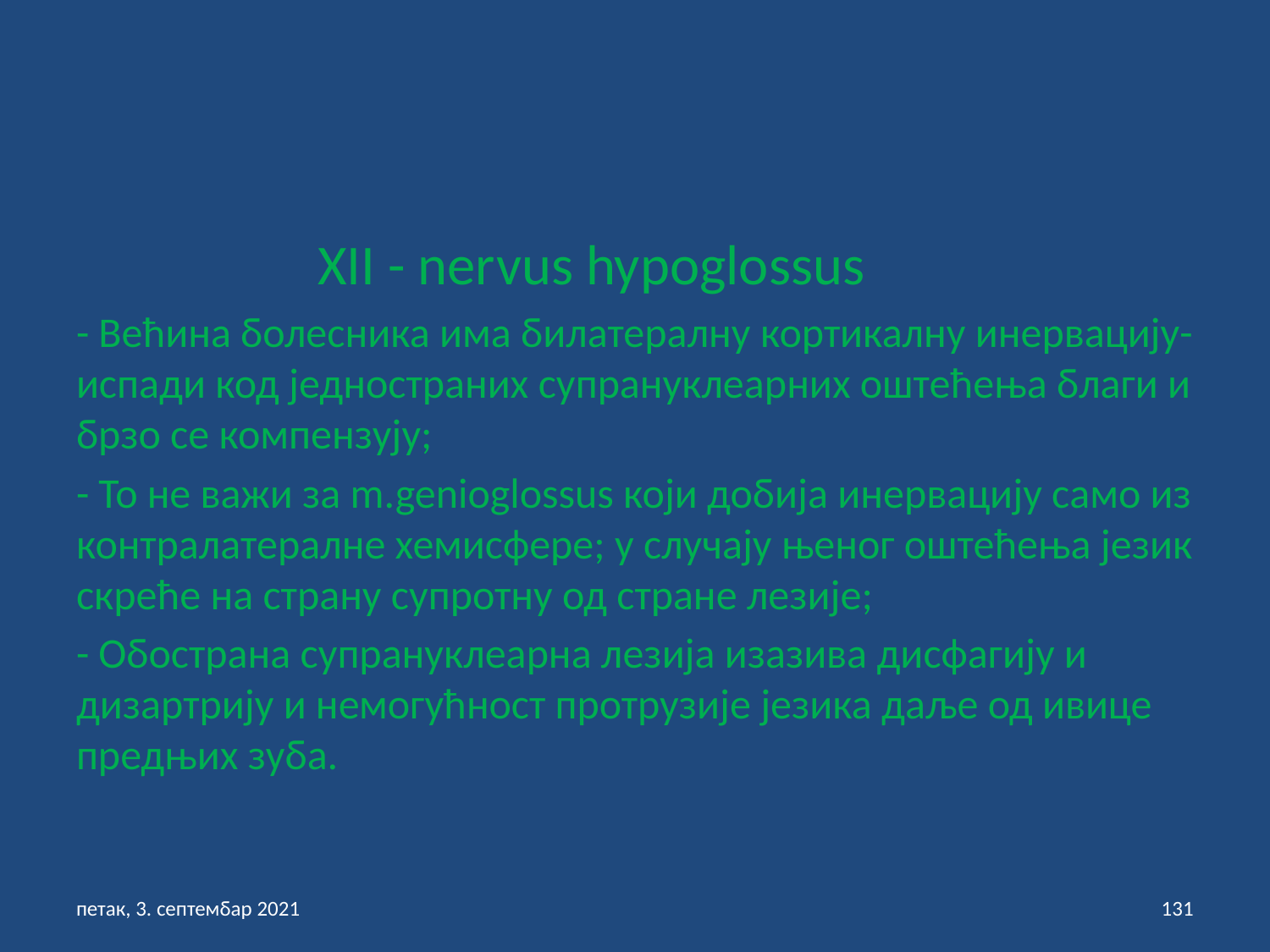

XII - nervus hypoglossus
- Већина болесника има билатералну кортикалну инервацију-испади код једностраних супрануклеарних оштећења благи и брзо се компензују;
- То не важи за m.genioglossus који добија инервацију само из контралатералне хемисфере; у случају њеног оштећења језик скреће на страну супротну од стране лезије;
- Обострана супрануклеарна лезија изазива дисфагију и дизартрију и немогућност протрузије језика даље од ивице предњих зуба.
петак, 3. септембар 2021
131